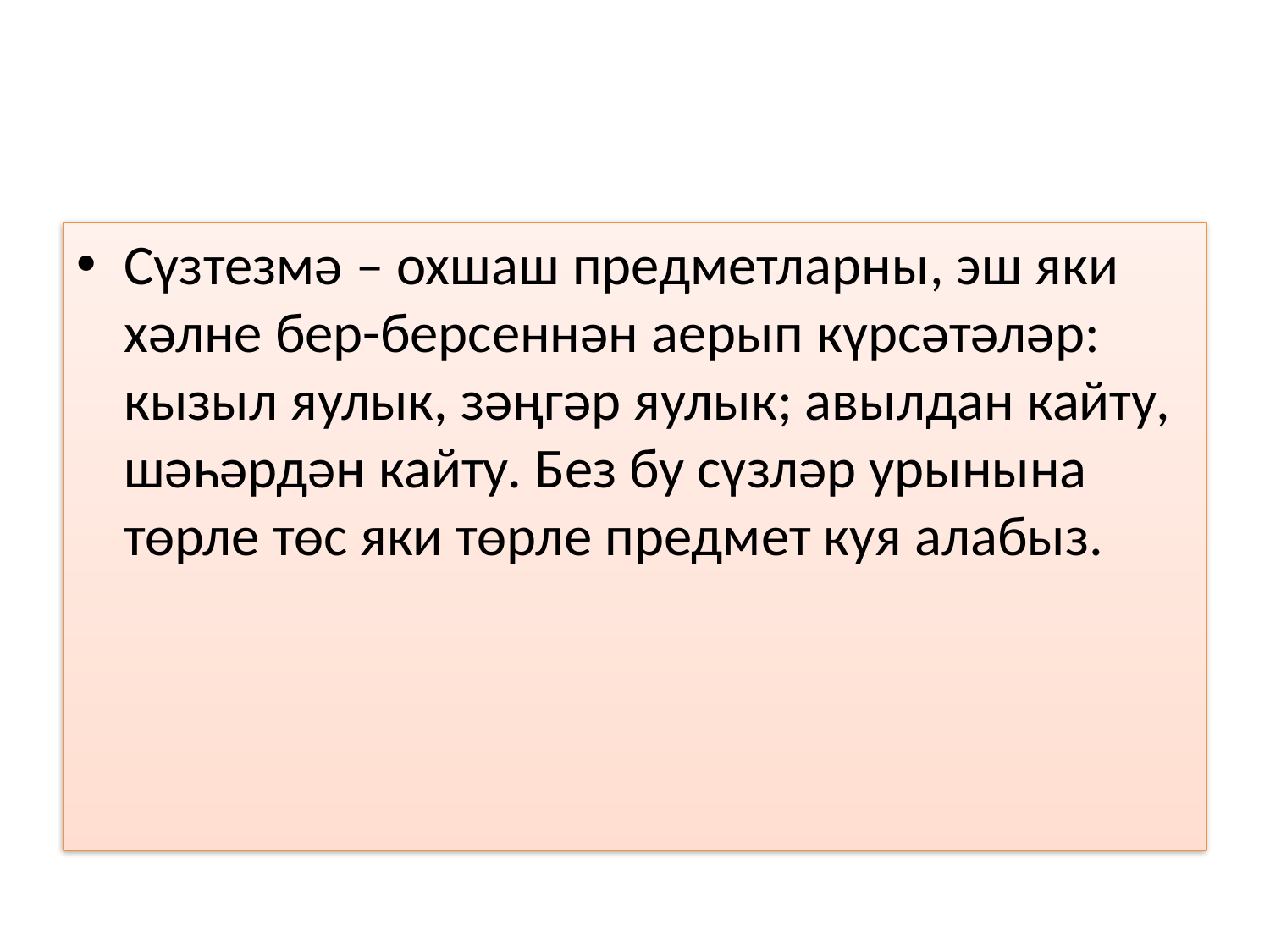

#
Сүзтезмә – охшаш предметларны, эш яки хәлне бер-берсеннән аерып күрсәтәләр: кызыл яулык, зәңгәр яулык; авылдан кайту, шәһәрдән кайту. Без бу сүзләр урынына төрле төс яки төрле предмет куя алабыз.